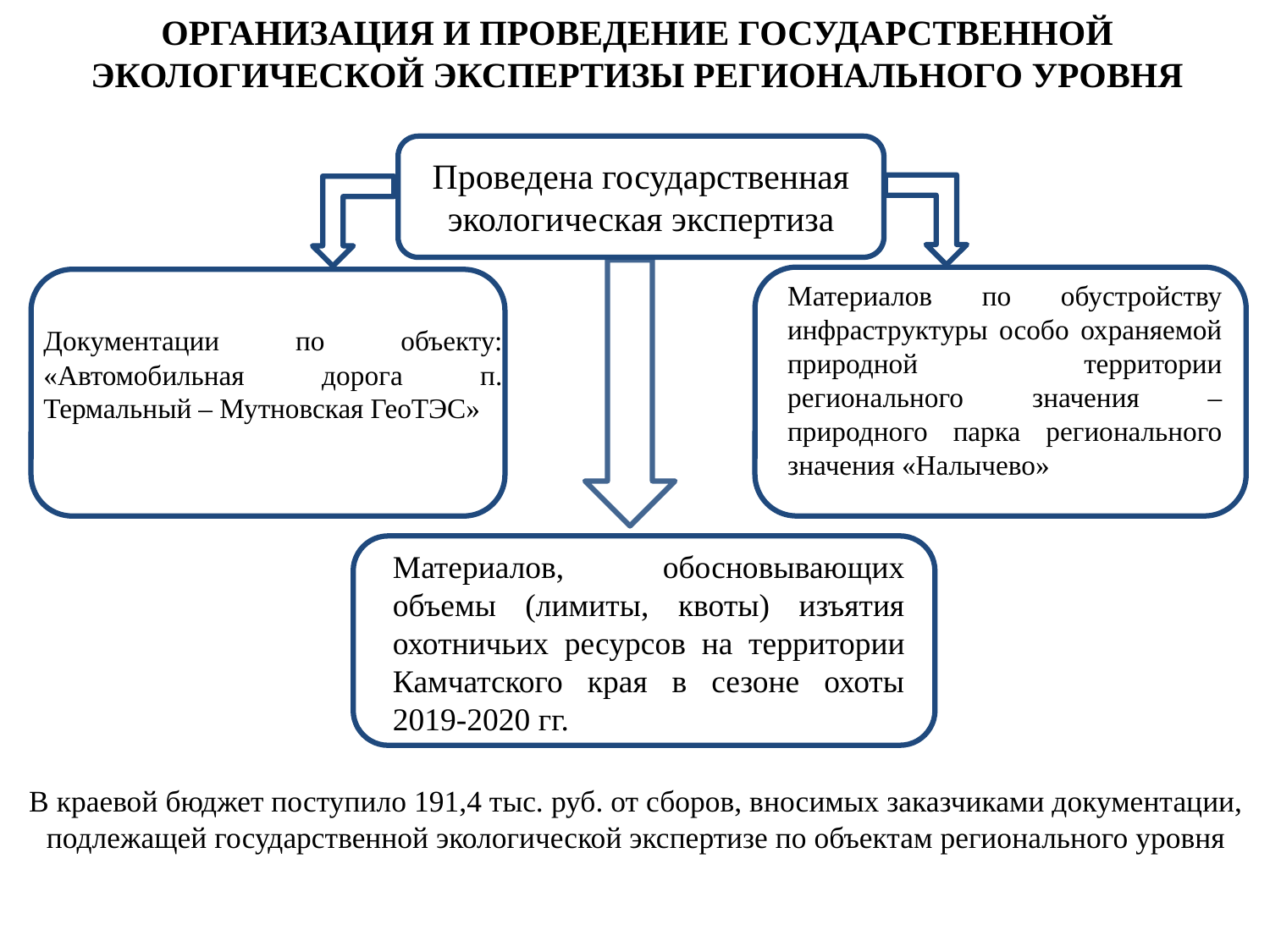

ОРГАНИЗАЦИЯ И ПРОВЕДЕНИЕ ГОСУДАРСТВЕННОЙ ЭКОЛОГИЧЕСКОЙ ЭКСПЕРТИЗЫ РЕГИОНАЛЬНОГО УРОВНЯ

Проведена государственная экологическая экспертиза

Материалов по обустройству инфраструктуры особо охраняемой природной территории регионального значения – природного парка регионального значения «Налычево»
Документации по объекту: «Автомобильная дорога п. Термальный – Мутновская ГеоТЭС»

Материалов, обосновывающих объемы (лимиты, квоты) изъятия охотничьих ресурсов на территории Камчатского края в сезоне охоты 2019-2020 гг.
В краевой бюджет поступило 191,4 тыс. руб. от сборов, вносимых заказчиками документации, подлежащей государственной экологической экспертизе по объектам регионального уровня